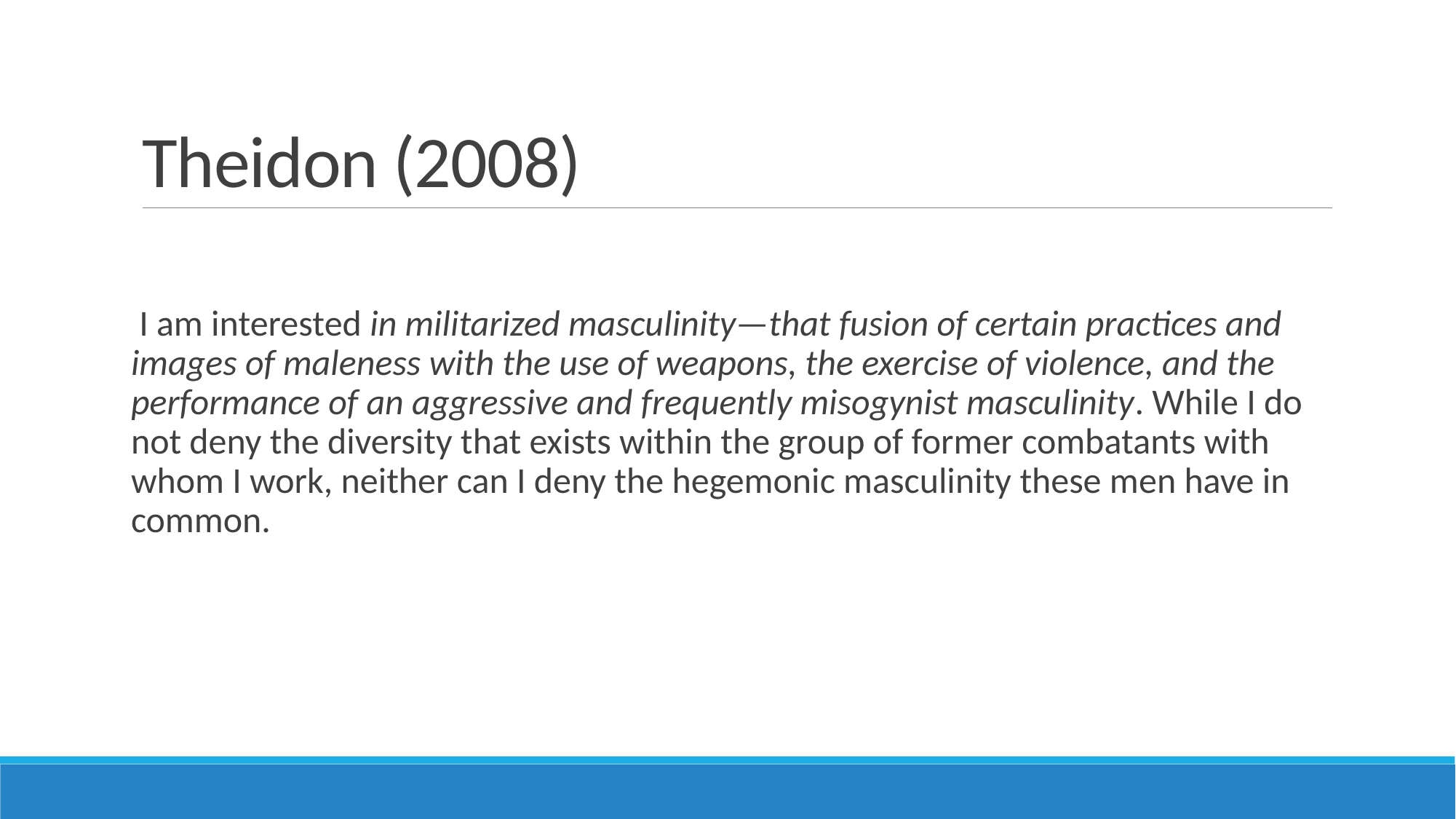

# Theidon (2008)

 I am interested in militarized masculinity—that fusion of certain practices and images of maleness with the use of weapons, the exercise of violence, and the performance of an aggressive and frequently misogynist masculinity. While I do not deny the diversity that exists within the group of former combatants with whom I work, neither can I deny the hegemonic masculinity these men have in common.